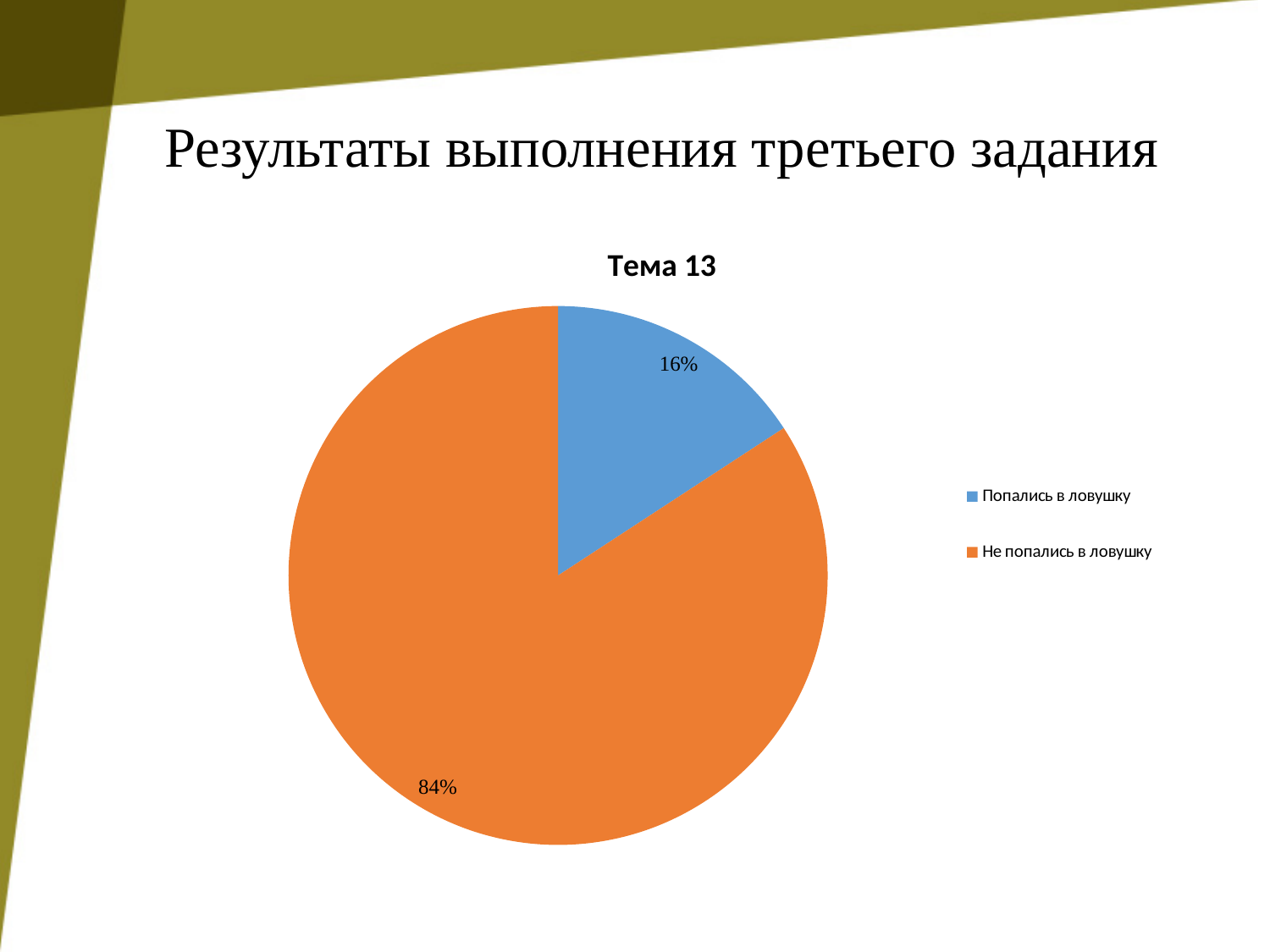

# Результаты выполнения третьего задания

### Chart: Тема 13

| Category | Задание 3 |
|---|---|
| Попались в ловушку | 3.0 |
| Не попались в ловушку | 16.0 |